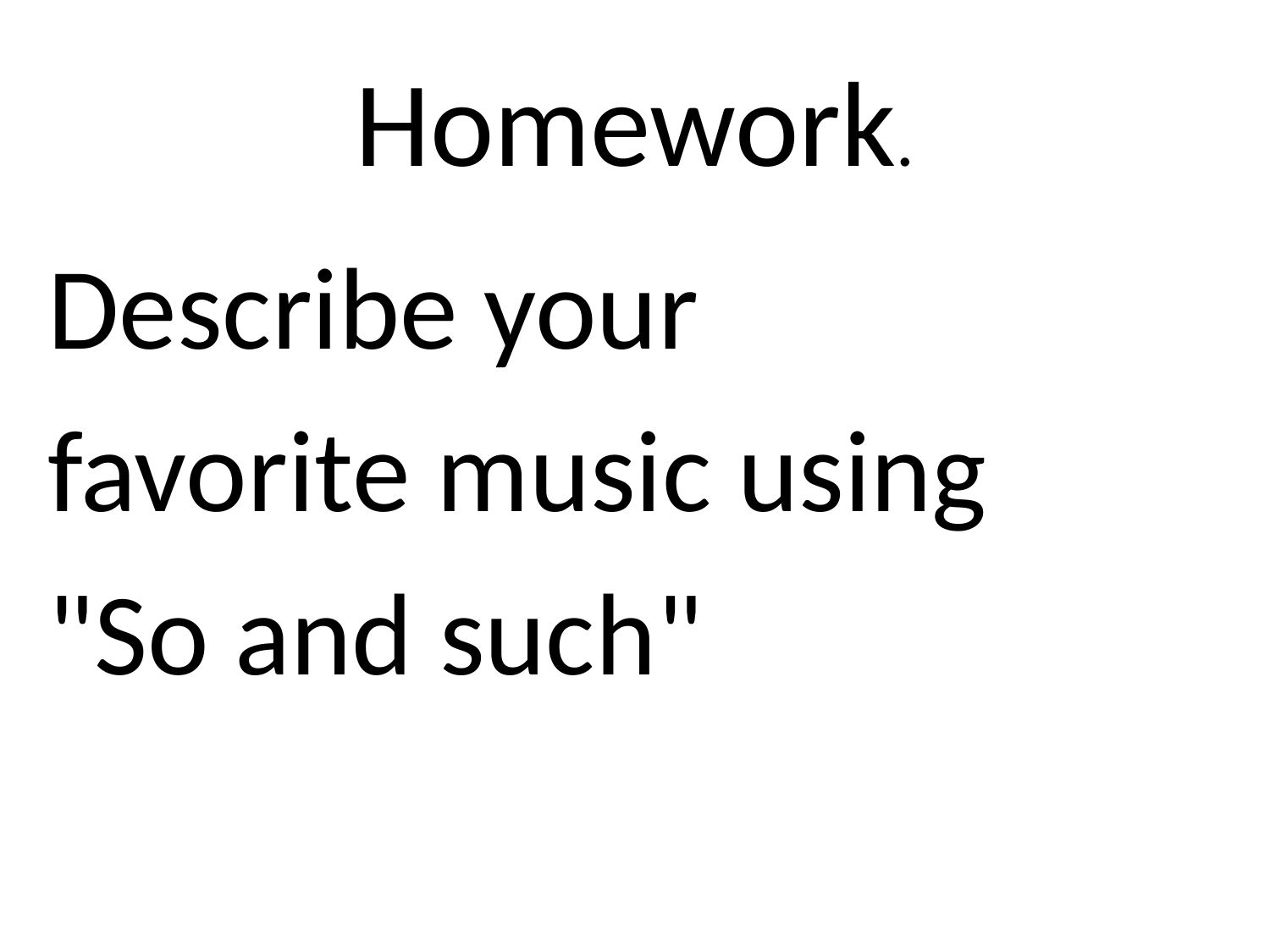

# Homework.
Describe your
favorite music using
"So and such"